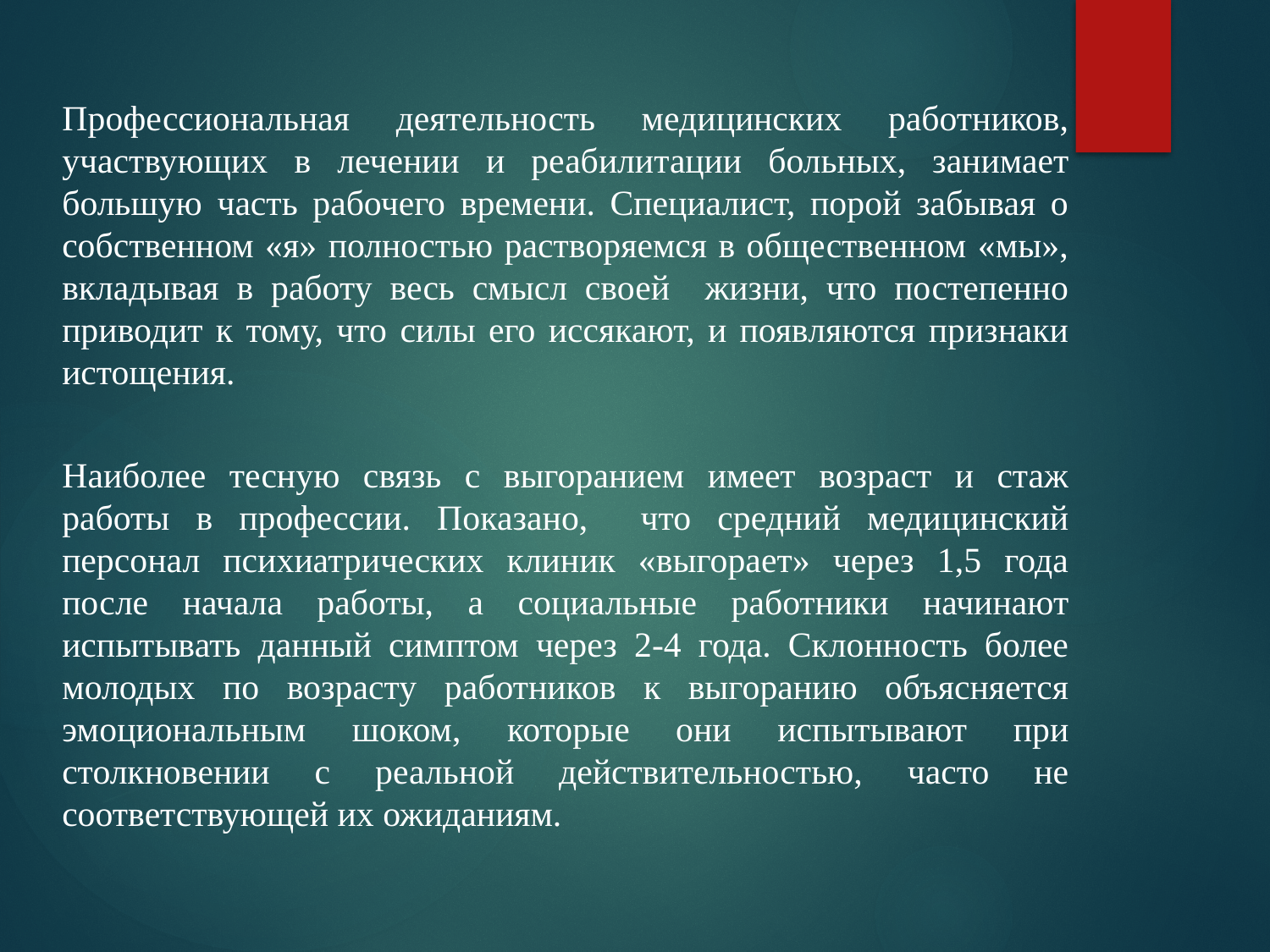

Профессиональная деятельность медицинских работников, участвующих в лечении и реабилитации больных, занимает большую часть рабочего времени. Специалист, порой забывая о собственном «я» полностью растворяемся в общественном «мы», вкладывая в работу весь смысл своей  жизни, что постепенно приводит к тому, что силы его иссякают, и появляются признаки истощения.

Наиболее тесную связь с выгоранием имеет возраст и стаж работы в профессии. Показано,  что средний медицинский персонал психиатрических клиник «выгорает» через 1,5 года после начала работы, а социальные работники начинают испытывать данный симптом через 2-4 года. Склонность более молодых по возрасту работников к выгоранию объясняется эмоциональным шоком, которые они испытывают при столкновении с реальной действительностью, часто не соответствующей их ожиданиям.